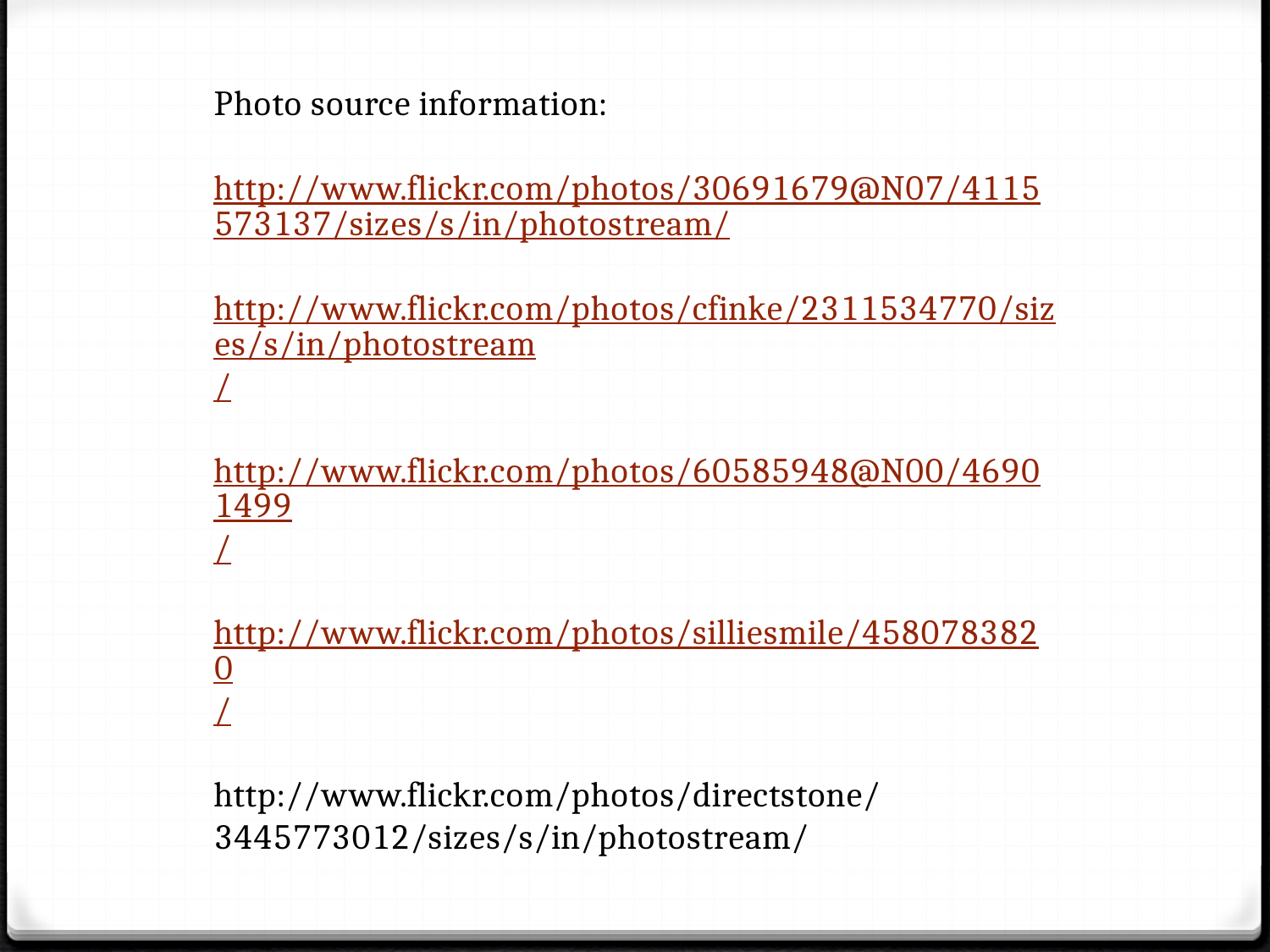

Photo source information:

http://www.flickr.com/photos/30691679@N07/4115573137/sizes/s/in/photostream/

http://www.flickr.com/photos/cfinke/2311534770/sizes/s/in/photostream/

http://www.flickr.com/photos/60585948@N00/46901499/

http://www.flickr.com/photos/silliesmile/4580783820/

http://www.flickr.com/photos/directstone/3445773012/sizes/s/in/photostream/